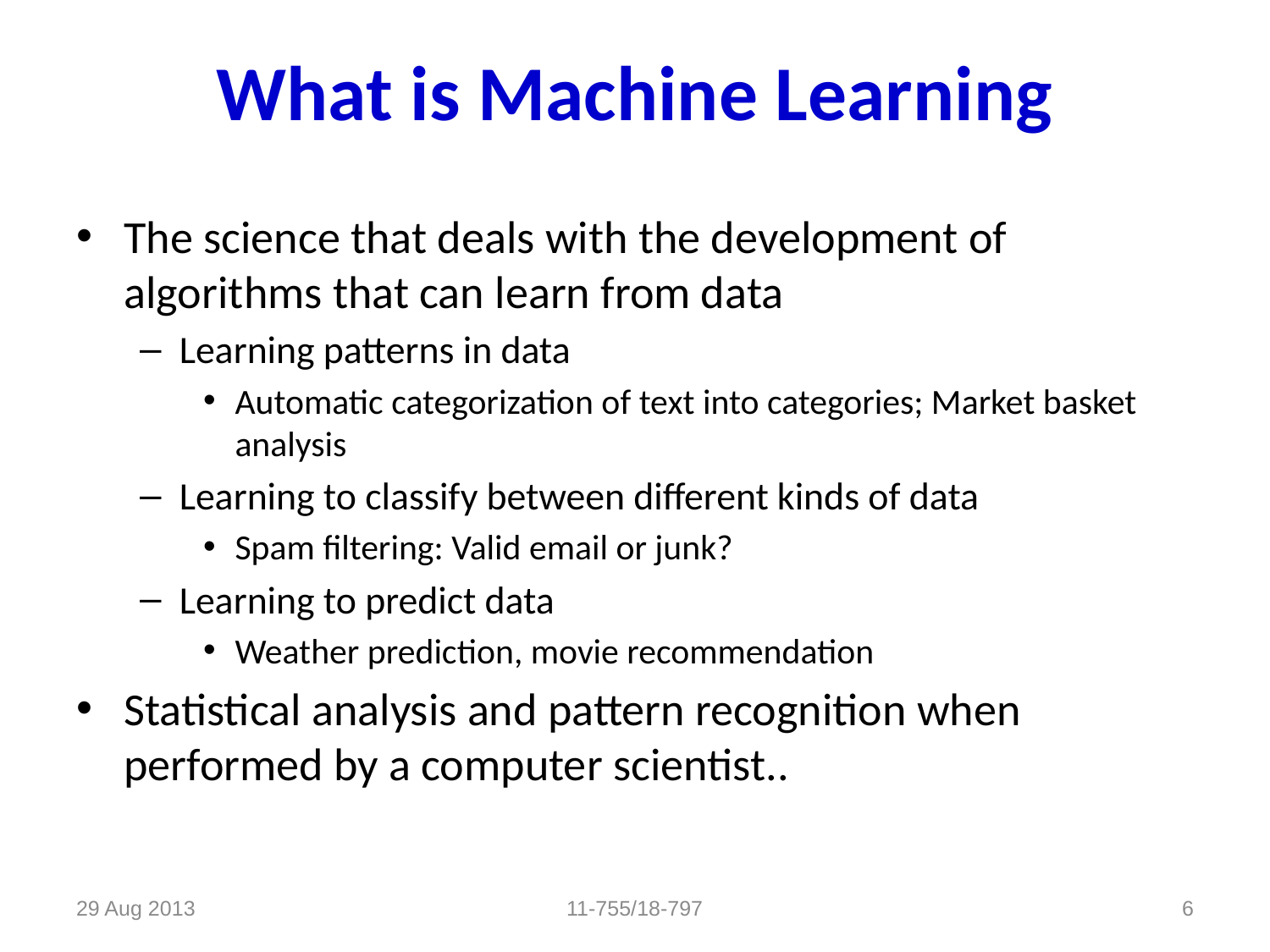

# What is Machine Learning
The science that deals with the development of algorithms that can learn from data
Learning patterns in data
Automatic categorization of text into categories; Market basket analysis
Learning to classify between different kinds of data
Spam filtering: Valid email or junk?
Learning to predict data
Weather prediction, movie recommendation
Statistical analysis and pattern recognition when performed by a computer scientist..
29 Aug 2013
11-755/18-797
6